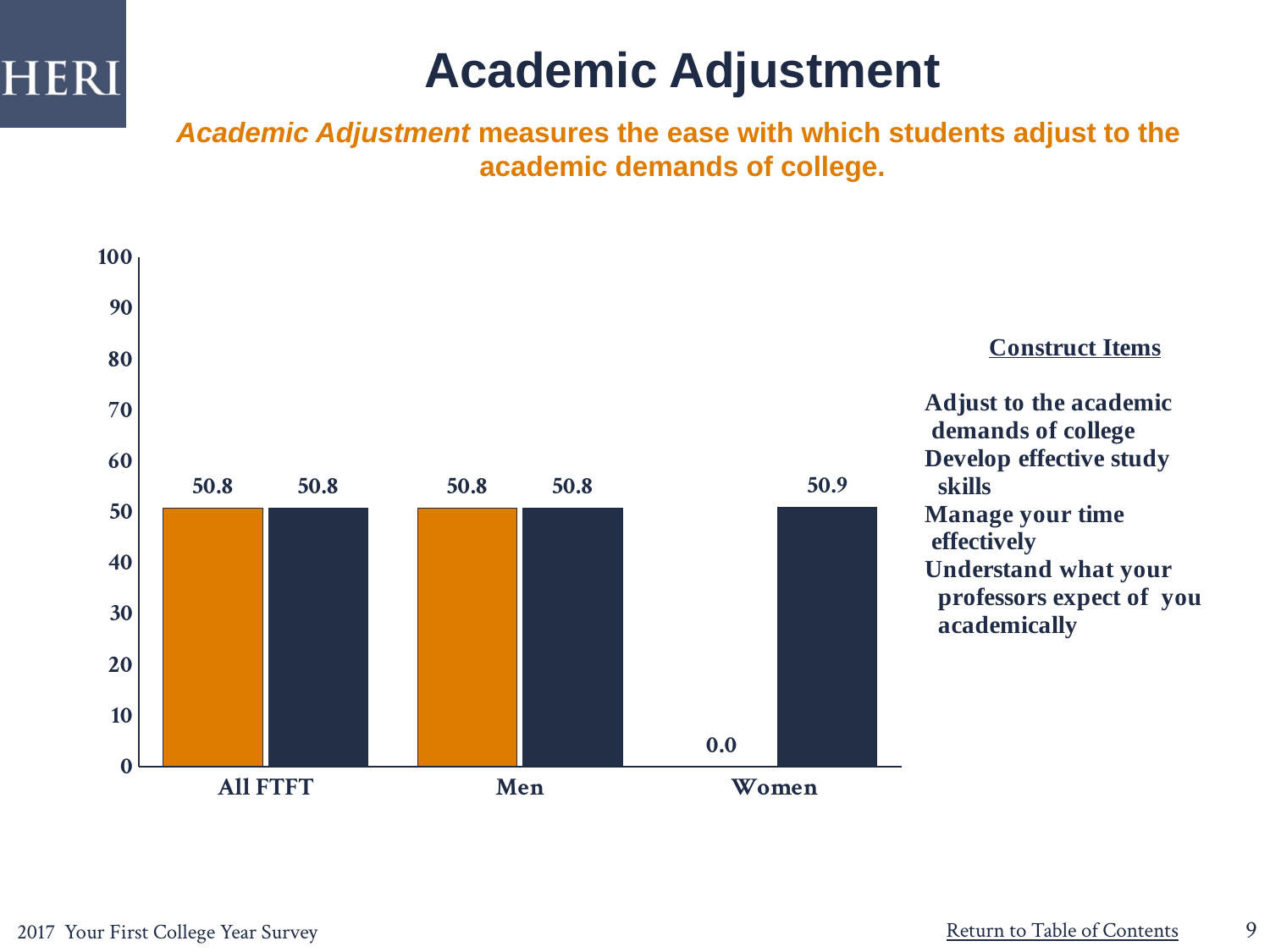

Academic Adjustment
Academic Adjustment measures the ease with which students adjust to the
academic demands of college.

### Chart

| Category | Institution | Comparison |
|---|---|---|
| All FTFT | 50.82 | 50.84 |
| Men | 50.82 | 50.77 |
| Women | 0.0 | 50.88 |
9
2017  Your First College Year Survey